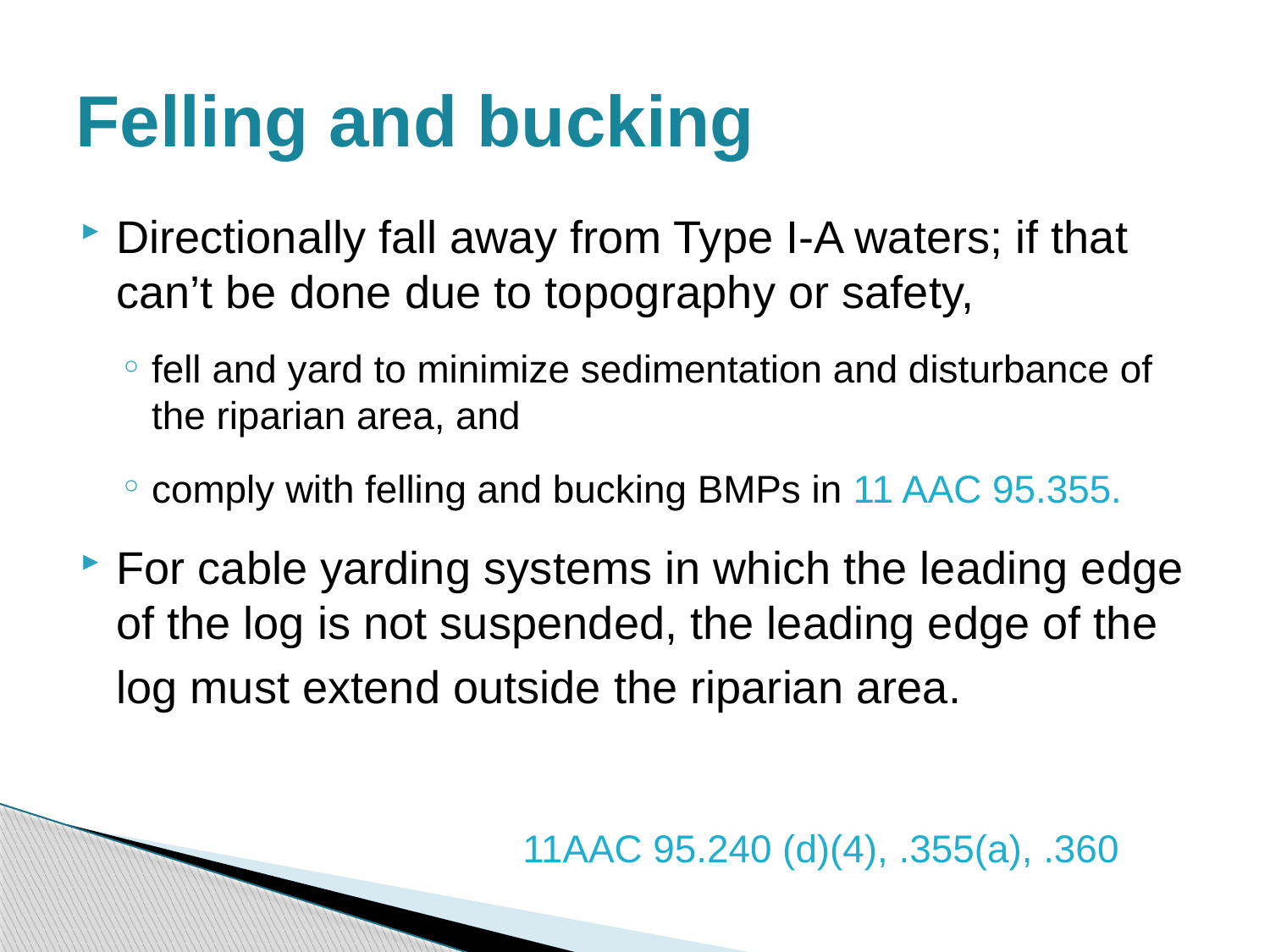

# Felling and bucking
Directionally fall away from Type I-A waters; if that can’t be done due to topog­raphy or safety,
fell and yard to minimize sedimentation and disturbance of the riparian area, and
comply with felling and bucking BMPs in 11 AAC 95.355.
For cable yarding systems in which the leading edge of the log is not suspended, the leading edge of the log must extend outside the riparian area.
			    11AAC 95.240 (d)(4), .355(a), .360